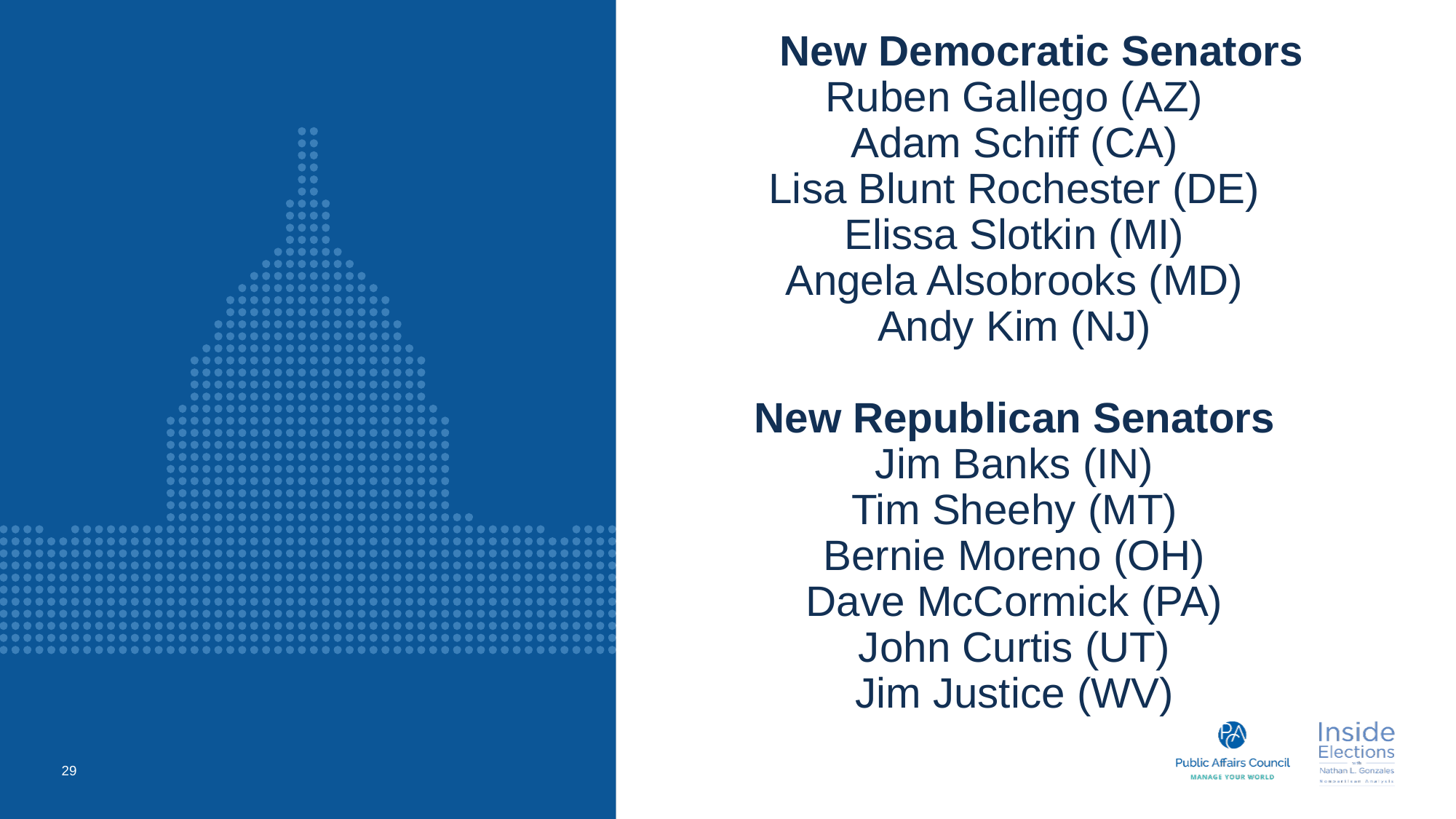

New Democratic Senators
Ruben Gallego (AZ)
Adam Schiff (CA)
Lisa Blunt Rochester (DE)
Elissa Slotkin (MI)
Angela Alsobrooks (MD)
Andy Kim (NJ)

New Republican Senators
Jim Banks (IN)
Tim Sheehy (MT)
Bernie Moreno (OH)
Dave McCormick (PA)
John Curtis (UT)
Jim Justice (WV)